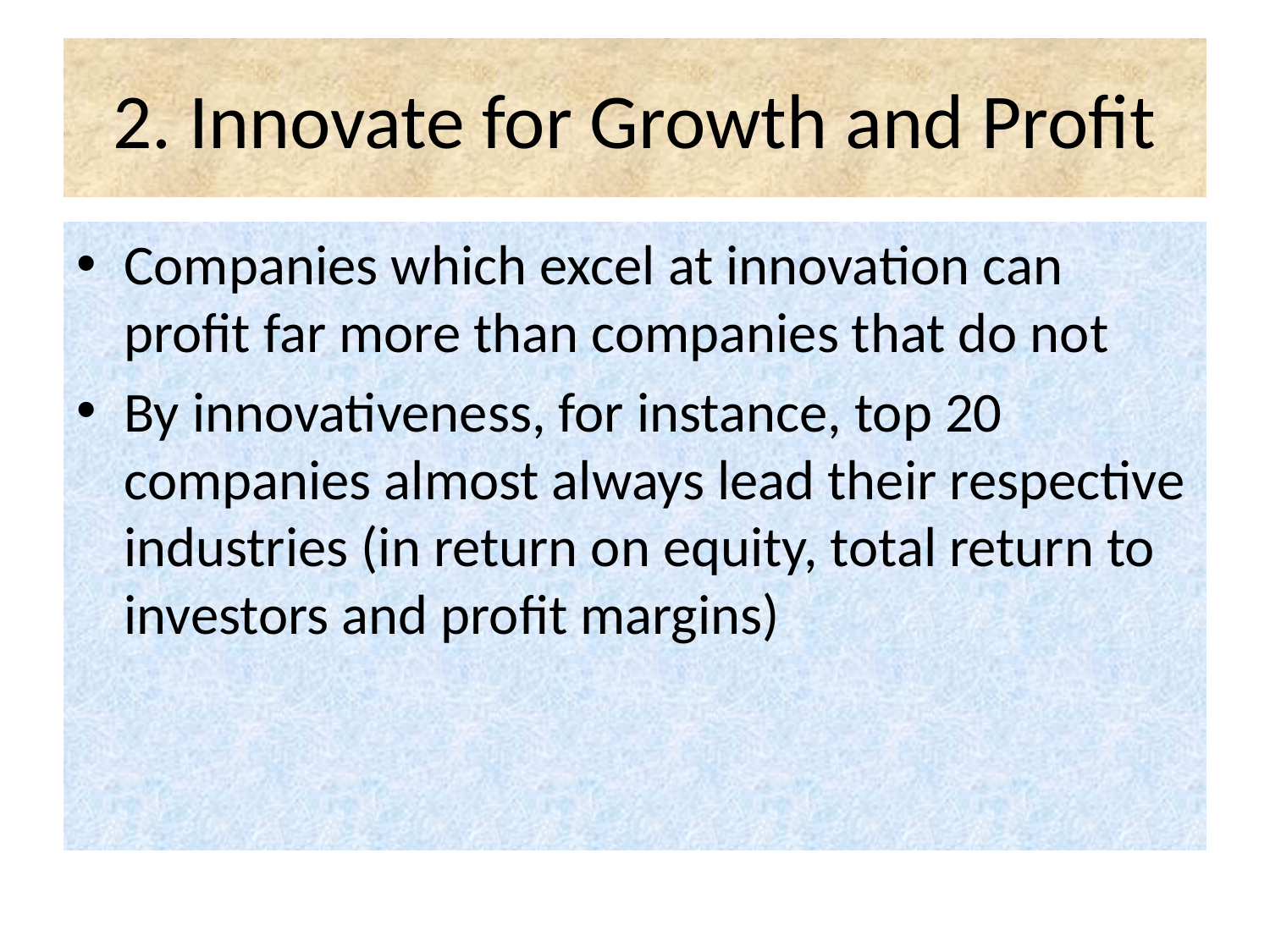

# 2. Innovate for Growth and Profit
Companies which excel at innovation can profit far more than companies that do not
By innovativeness, for instance, top 20 companies almost always lead their respective industries (in return on equity, total return to investors and profit margins)